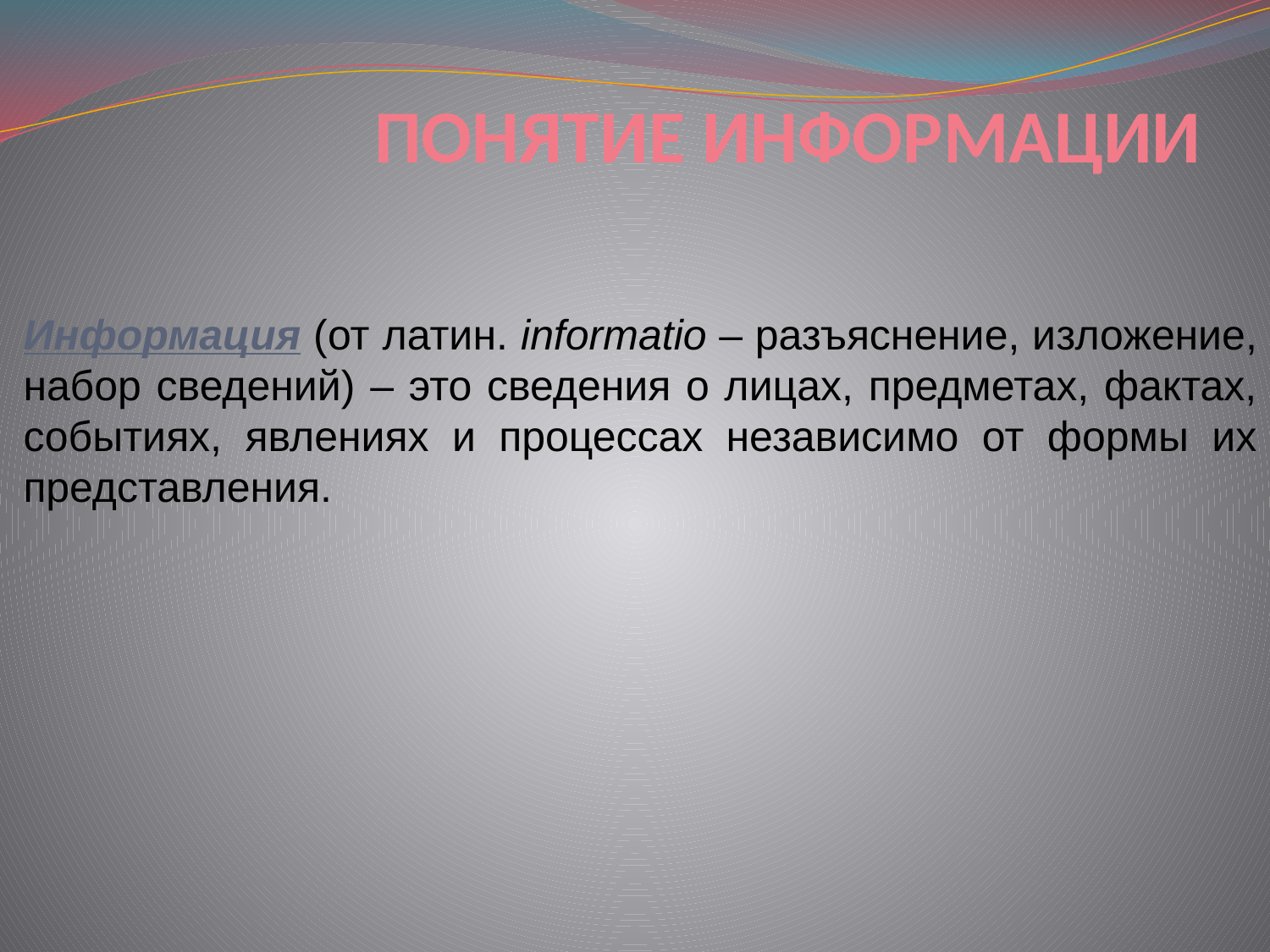

ПОНЯТИЕ ИНФОРМАЦИИ
Информация (от латин. informatio – разъяснение, изложение, набор сведений) – это сведения о лицах, предметах, фактах, событиях, явлениях и процессах независимо от формы их представления.